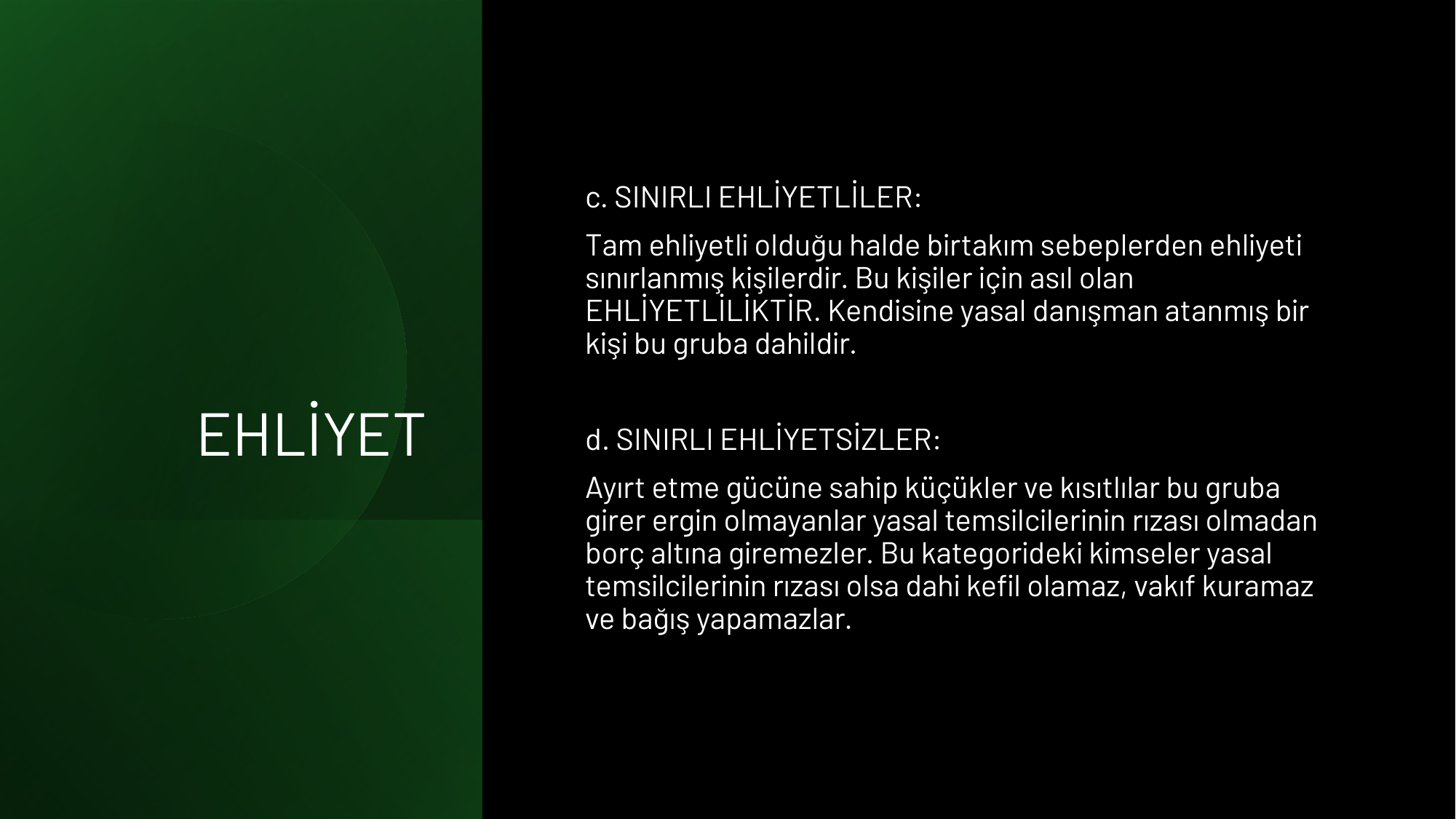

# EHLİYET
c. SINIRLI EHLİYETLİLER:
Tam ehliyetli olduğu halde birtakım sebeplerden ehliyeti sınırlanmış kişilerdir. Bu kişiler için asıl olan EHLİYETLİLİKTİR. Kendisine yasal danışman atanmış bir kişi bu gruba dahildir.

d. SINIRLI EHLİYETSİZLER:
Ayırt etme gücüne sahip küçükler ve kısıtlılar bu gruba girer ergin olmayanlar yasal temsilcilerinin rızası olmadan borç altına giremezler. Bu kategorideki kimseler yasal temsilcilerinin rızası olsa dahi kefil olamaz, vakıf kuramaz ve bağış yapamazlar.